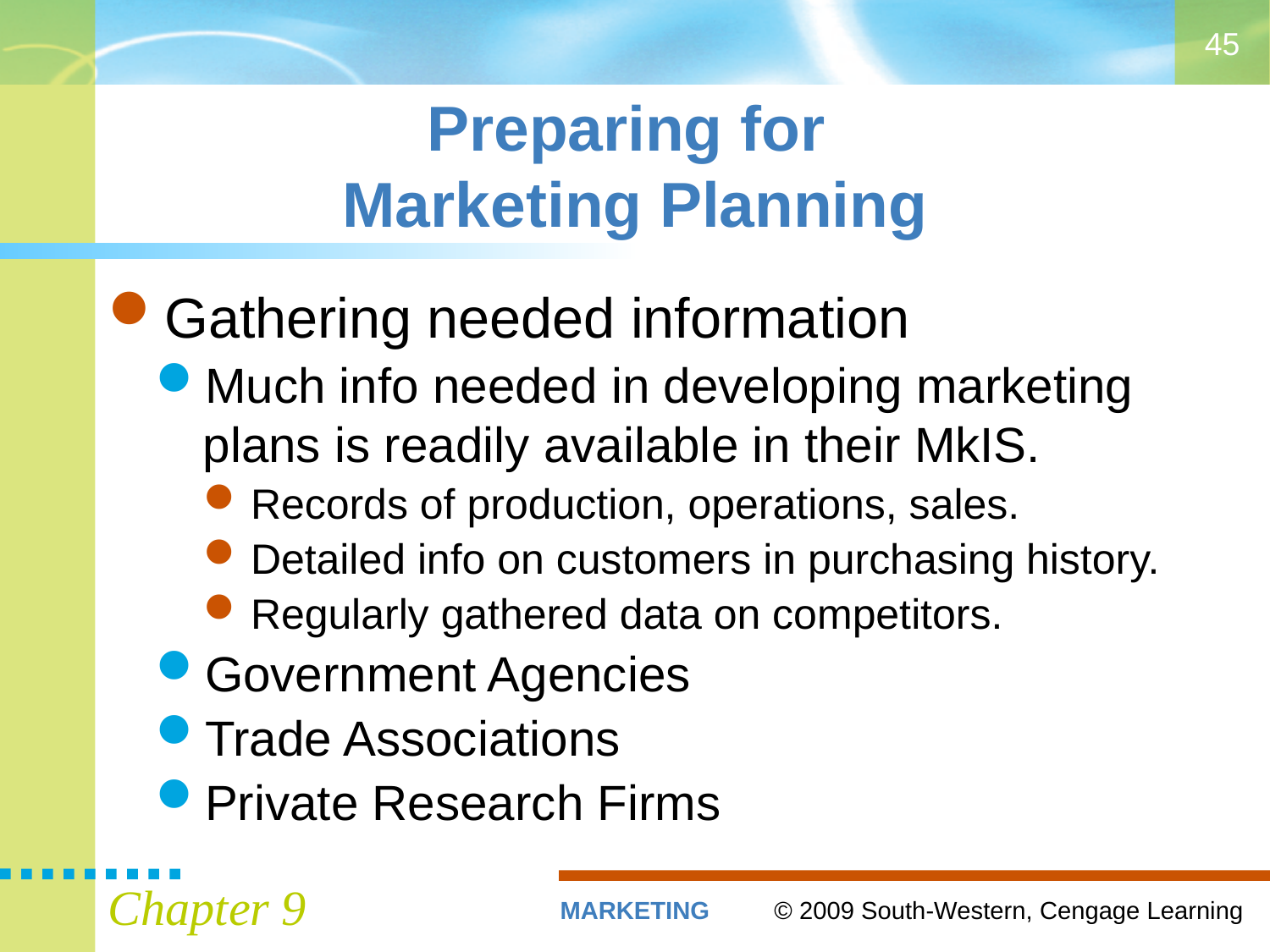

45
# Preparing for Marketing Planning
Gathering needed information
Much info needed in developing marketing plans is readily available in their MkIS.
Records of production, operations, sales.
Detailed info on customers in purchasing history.
Regularly gathered data on competitors.
Government Agencies
Trade Associations
Private Research Firms
Chapter 9